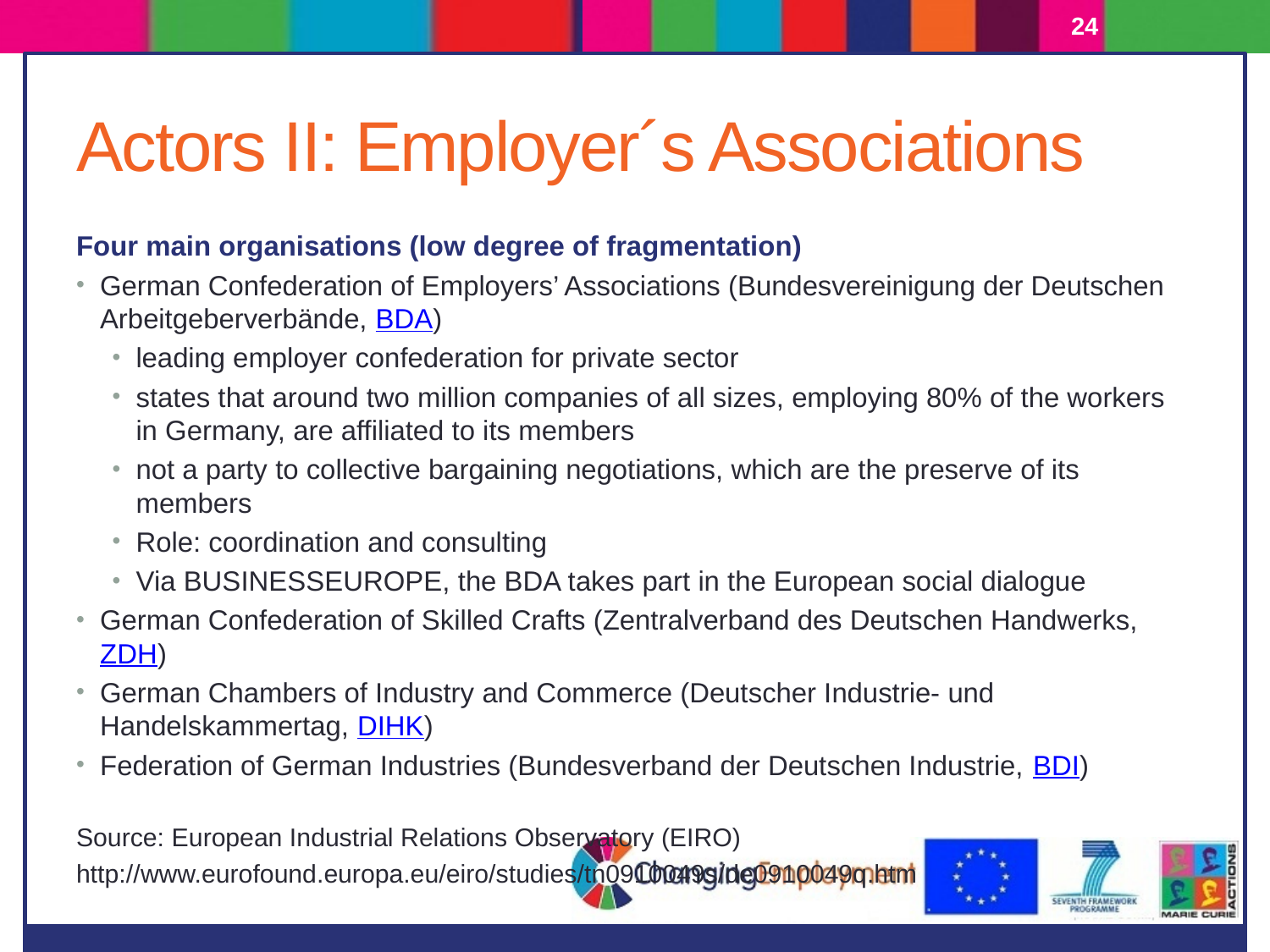

24
# Actors II: Employer´s Associations
Four main organisations (low degree of fragmentation)
German Confederation of Employers’ Associations (Bundesvereinigung der Deutschen Arbeitgeberverbände, BDA)
leading employer confederation for private sector
states that around two million companies of all sizes, employing 80% of the workers in Germany, are affiliated to its members
not a party to collective bargaining negotiations, which are the preserve of its members
Role: coordination and consulting
Via BUSINESSEUROPE, the BDA takes part in the European social dialogue
German Confederation of Skilled Crafts (Zentralverband des Deutschen Handwerks, ZDH)
German Chambers of Industry and Commerce (Deutscher Industrie- und Handelskammertag, DIHK)
Federation of German Industries (Bundesverband der Deutschen Industrie, BDI)

Source: European Industrial Relations Observatory (EIRO)
http://www.eurofound.europa.eu/eiro/studies/tn0910049s/de0910049q.htm